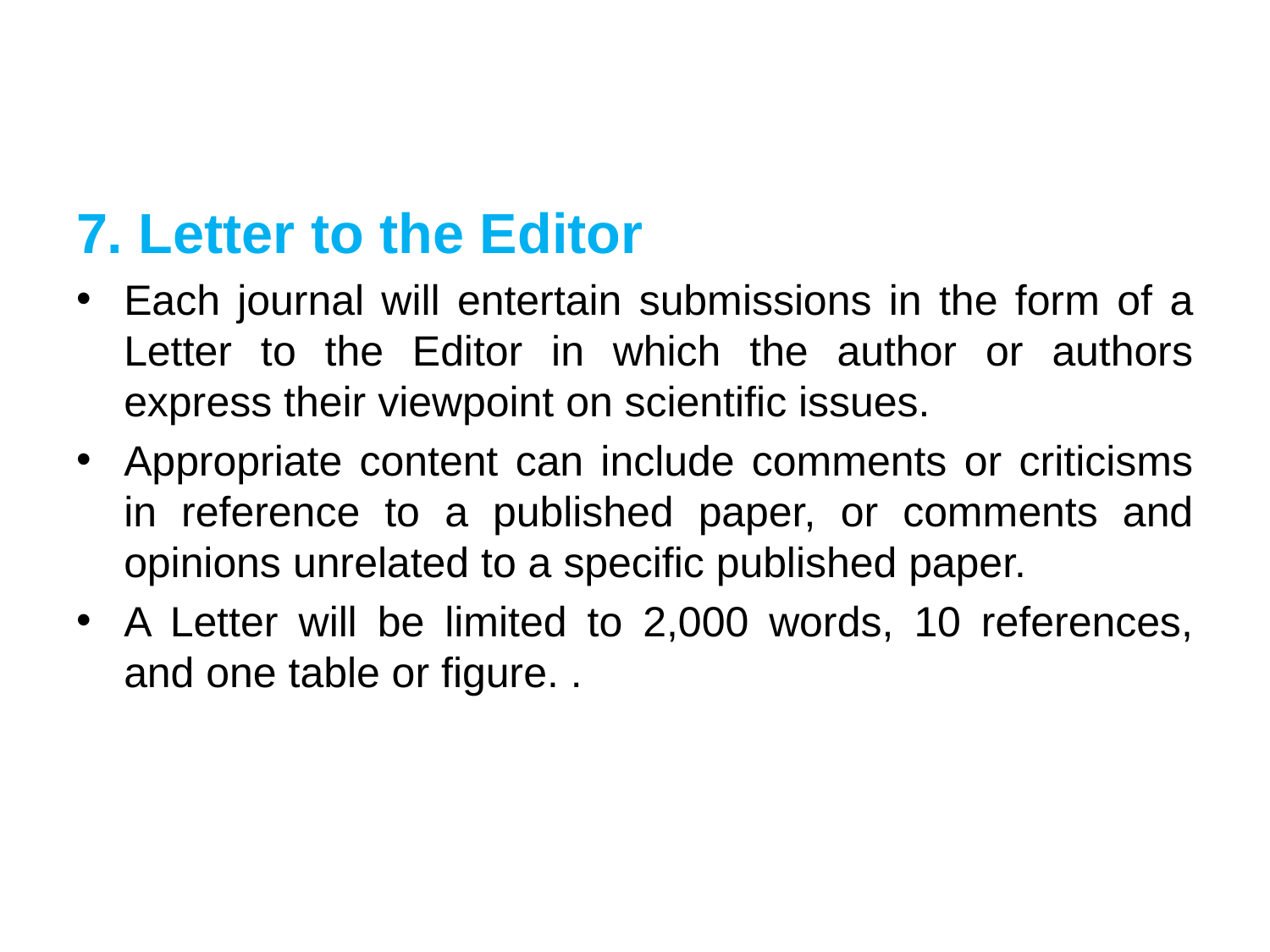

#
7. Letter to the Editor
Each journal will entertain submissions in the form of a Letter to the Editor in which the author or authors express their viewpoint on scientific issues.
Appropriate content can include comments or criticisms in reference to a published paper, or comments and opinions unrelated to a specific published paper.
A Letter will be limited to 2,000 words, 10 references, and one table or figure. .